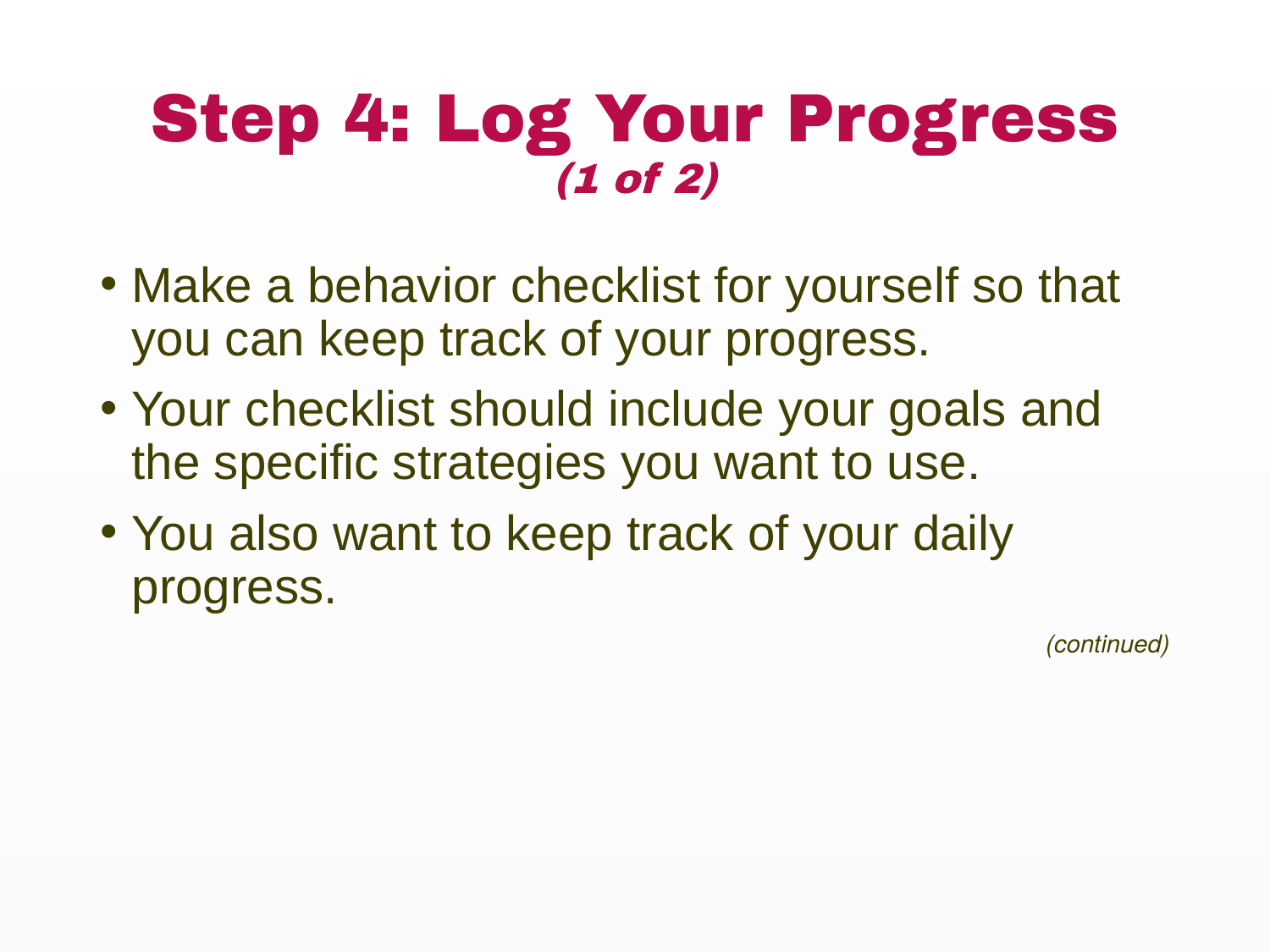

# Step 4: Log Your Progress (1 of 2)
Make a behavior checklist for yourself so that you can keep track of your progress.
Your checklist should include your goals and the specific strategies you want to use.
You also want to keep track of your daily progress.
(continued)